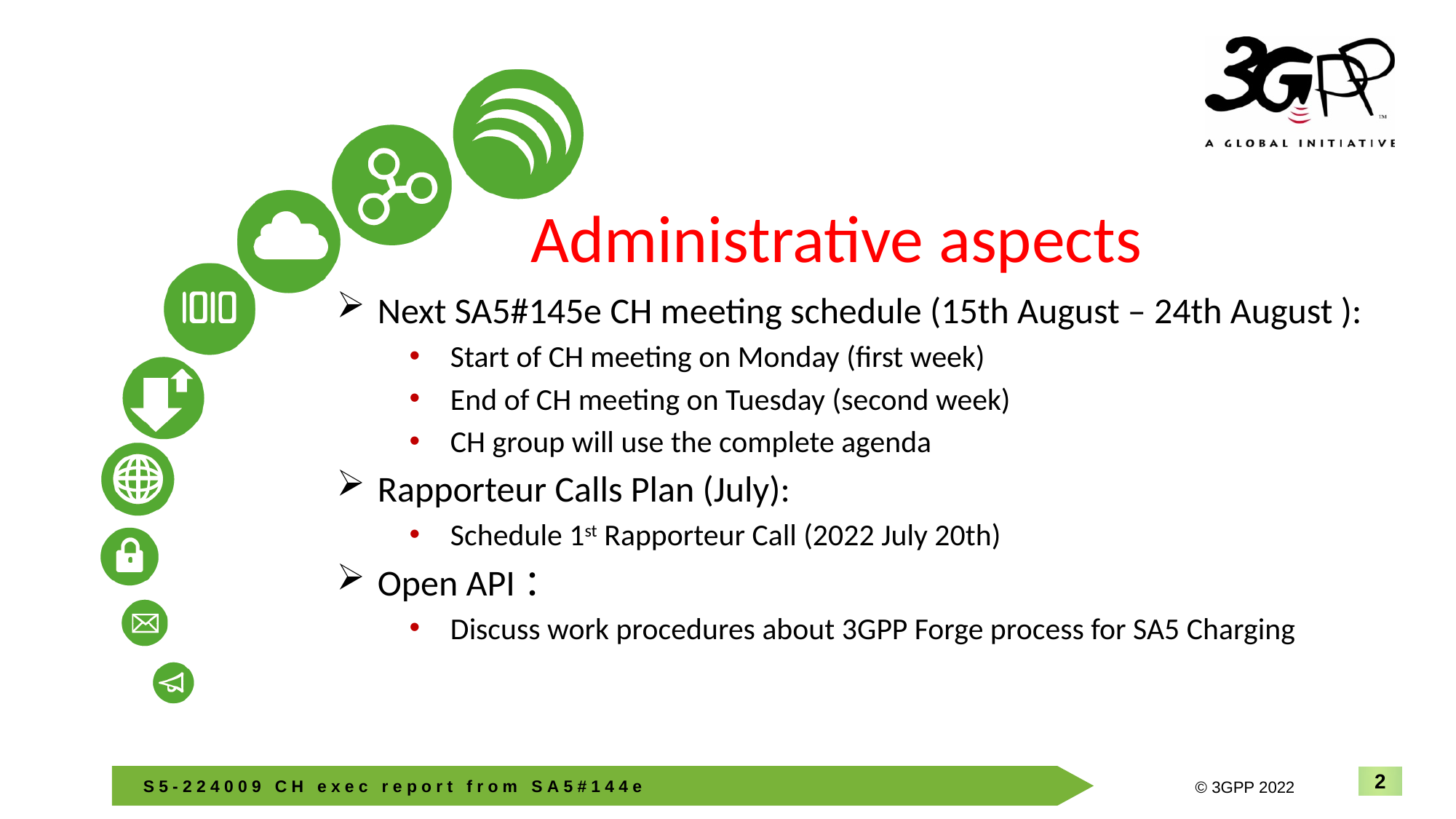

# Administrative aspects
Next SA5#145e CH meeting schedule (15th August – 24th August ):
Start of CH meeting on Monday (first week)
End of CH meeting on Tuesday (second week)
CH group will use the complete agenda
Rapporteur Calls Plan (July):
Schedule 1st Rapporteur Call (2022 July 20th)
Open API：
Discuss work procedures about 3GPP Forge process for SA5 Charging